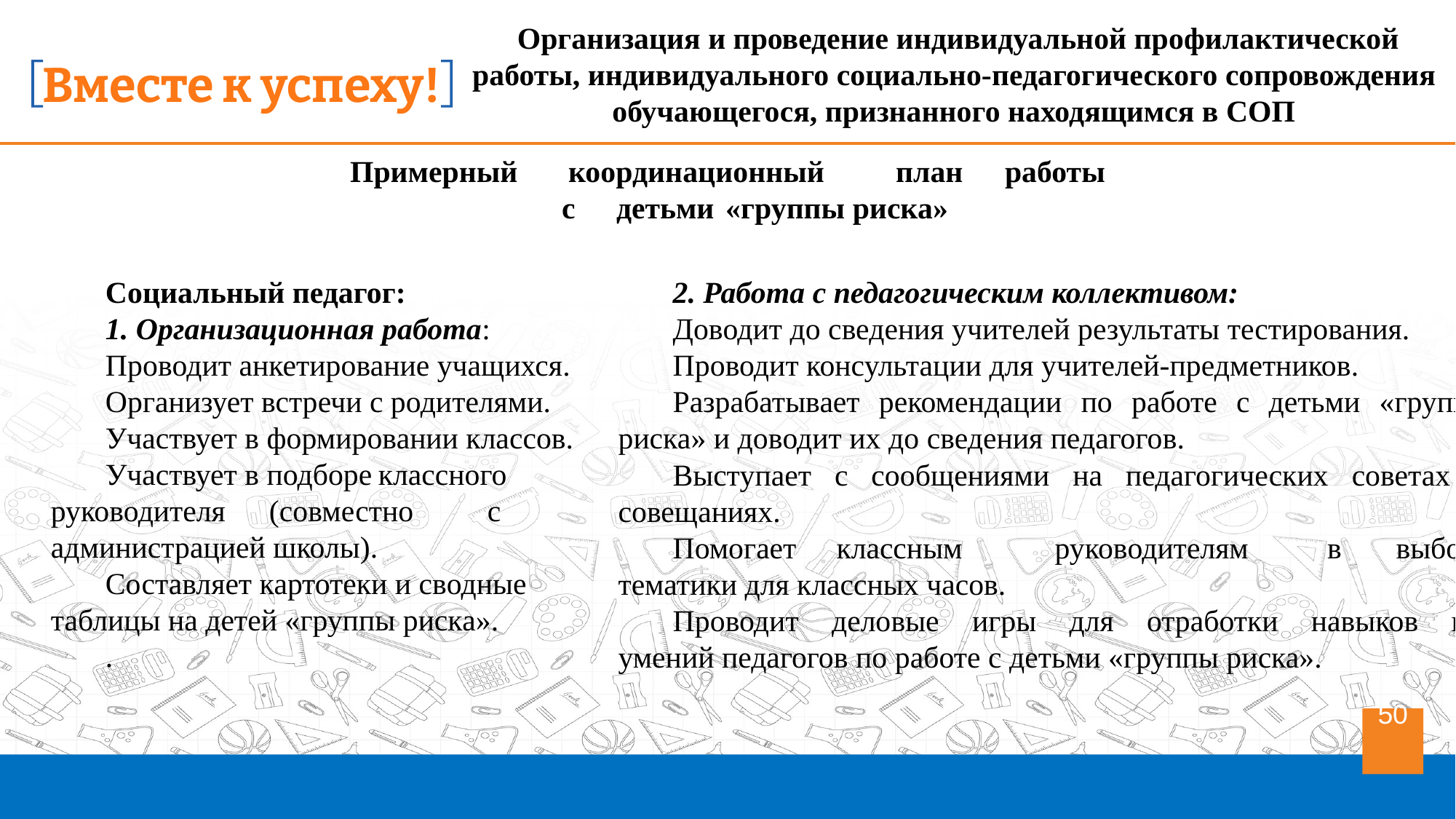

Организация и проведение индивидуальной профилактической работы, индивидуального социально-педагогического сопровождения обучающегося, признанного находящимся в СОП
Примерный	координационный	план	работы
с	детьми	«группы риска»
Социальный педагог:
1. Организационная работа:
Проводит анкетирование учащихся.
Организует встречи с родителями.
Участвует в формировании классов.
Участвует в подборе	классного руководителя	(совместно	с администрацией школы).
Составляет картотеки и сводные таблицы на детей «группы риска».
.

2. Работа с педагогическим коллективом:
Доводит до сведения учителей результаты тестирования.
Проводит консультации для учителей-предметников.
Разрабатывает рекомендации по работе с детьми «группы риска» и доводит их до сведения педагогов.
Выступает с сообщениями на педагогических советах и совещаниях.
Помогает	классным	руководителям	 в выборе тематики для классных часов.
Проводит   деловые   игры   для   отработки   навыков   и   умений педагогов по работе с детьми «группы риска».